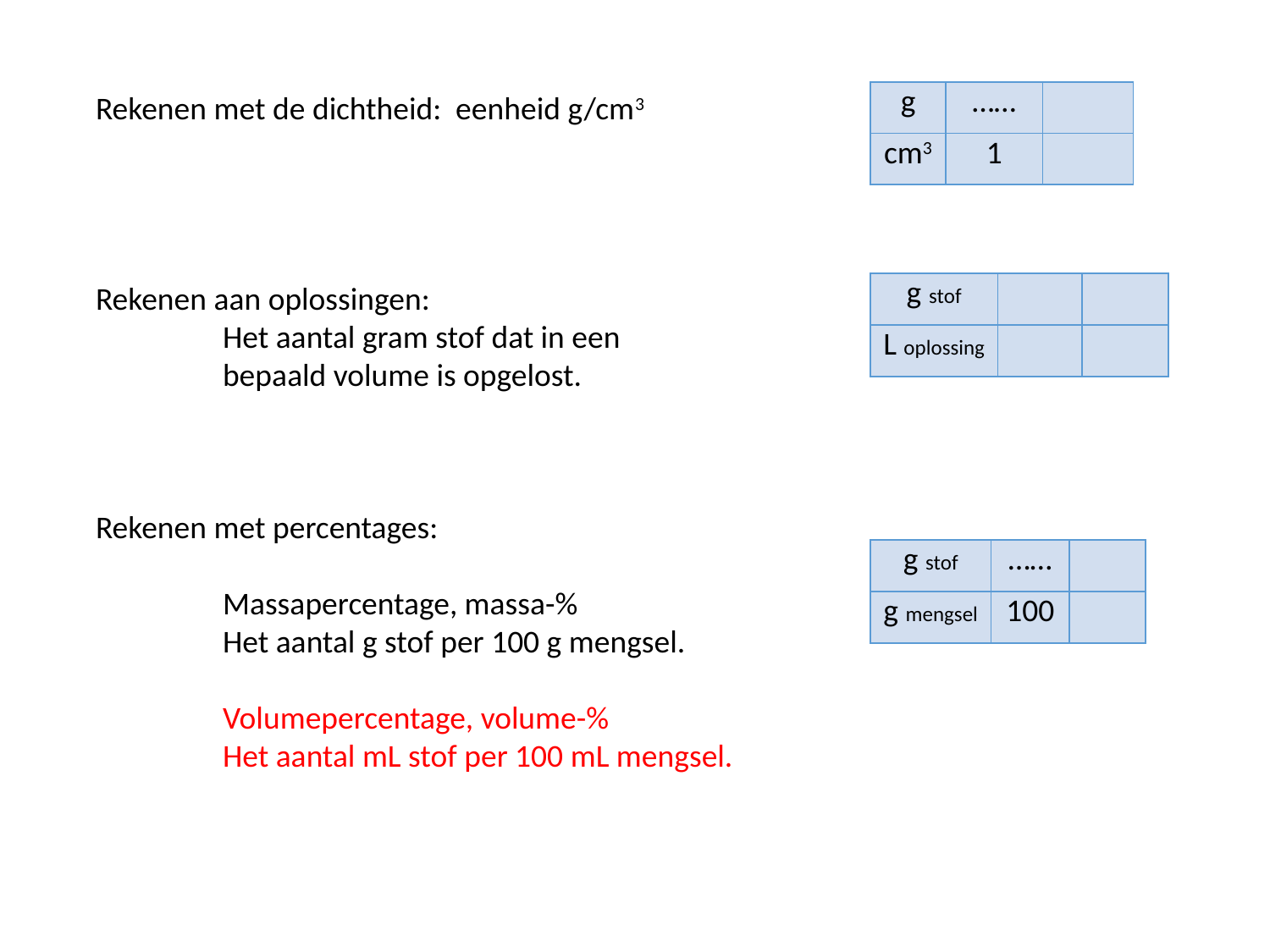

Rekenen met de dichtheid:  eenheid g/cm3

Rekenen aan oplossingen:
	Het aantal gram stof dat in een
	bepaald volume is opgelost.

Rekenen met percentages:

	Massapercentage, massa-%
	Het aantal g stof per 100 g mengsel.

	Volumepercentage, volume-%
	Het aantal mL stof per 100 mL mengsel.

| g | …… |  |
| --- | --- | --- |
| cm3 | 1 |  |
| g stof |  |  |
| --- | --- | --- |
| L oplossing |  |  |
| g stof | …… |  |
| --- | --- | --- |
| g mengsel | 100 |  |